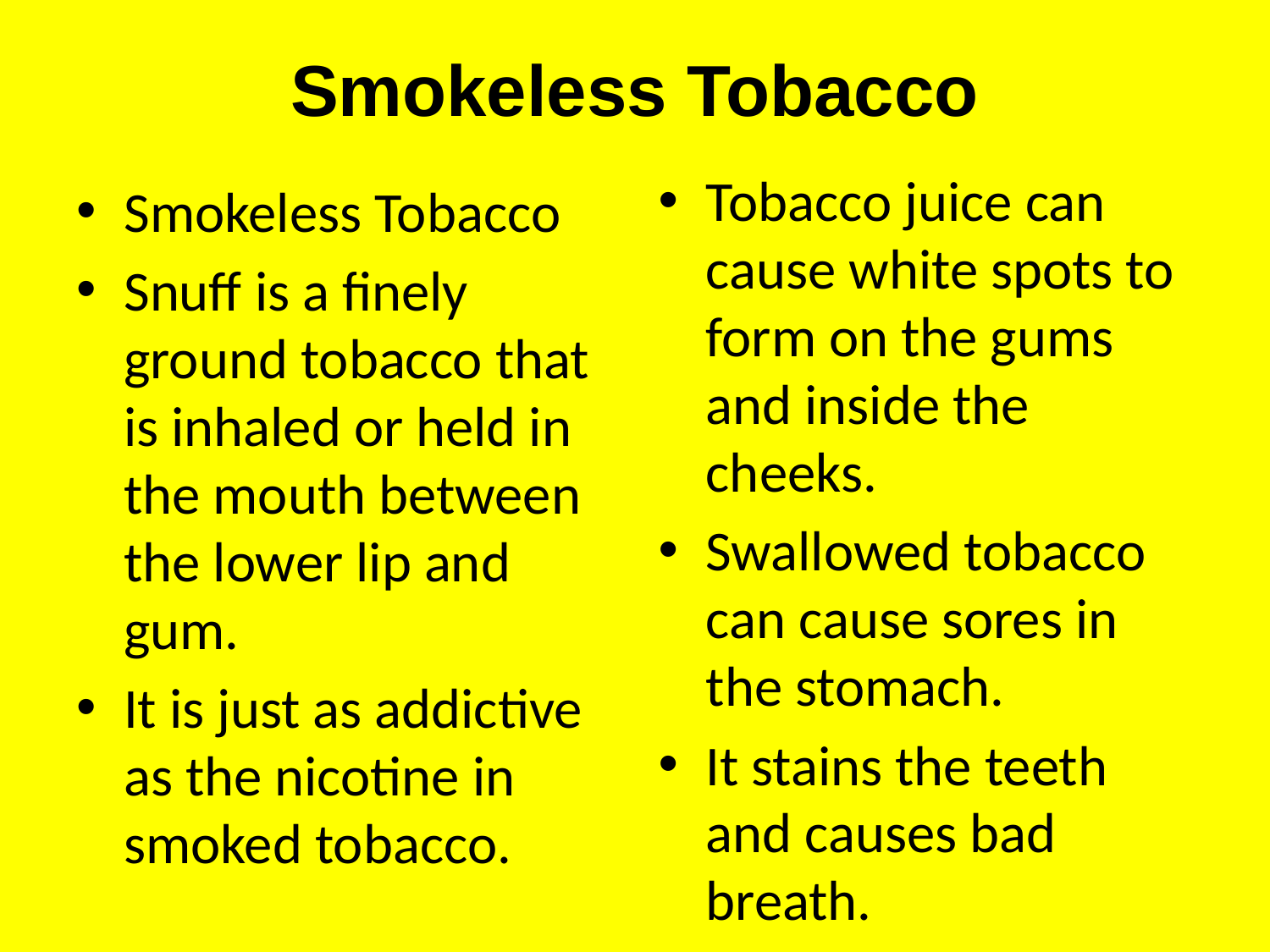

# Smokeless Tobacco
Tobacco juice can cause white spots to form on the gums and inside the cheeks.
Swallowed tobacco can cause sores in the stomach.
It stains the teeth and causes bad breath.
Smokeless Tobacco
Snuff is a finely ground tobacco that is inhaled or held in the mouth between the lower lip and gum.
It is just as addictive as the nicotine in smoked tobacco.